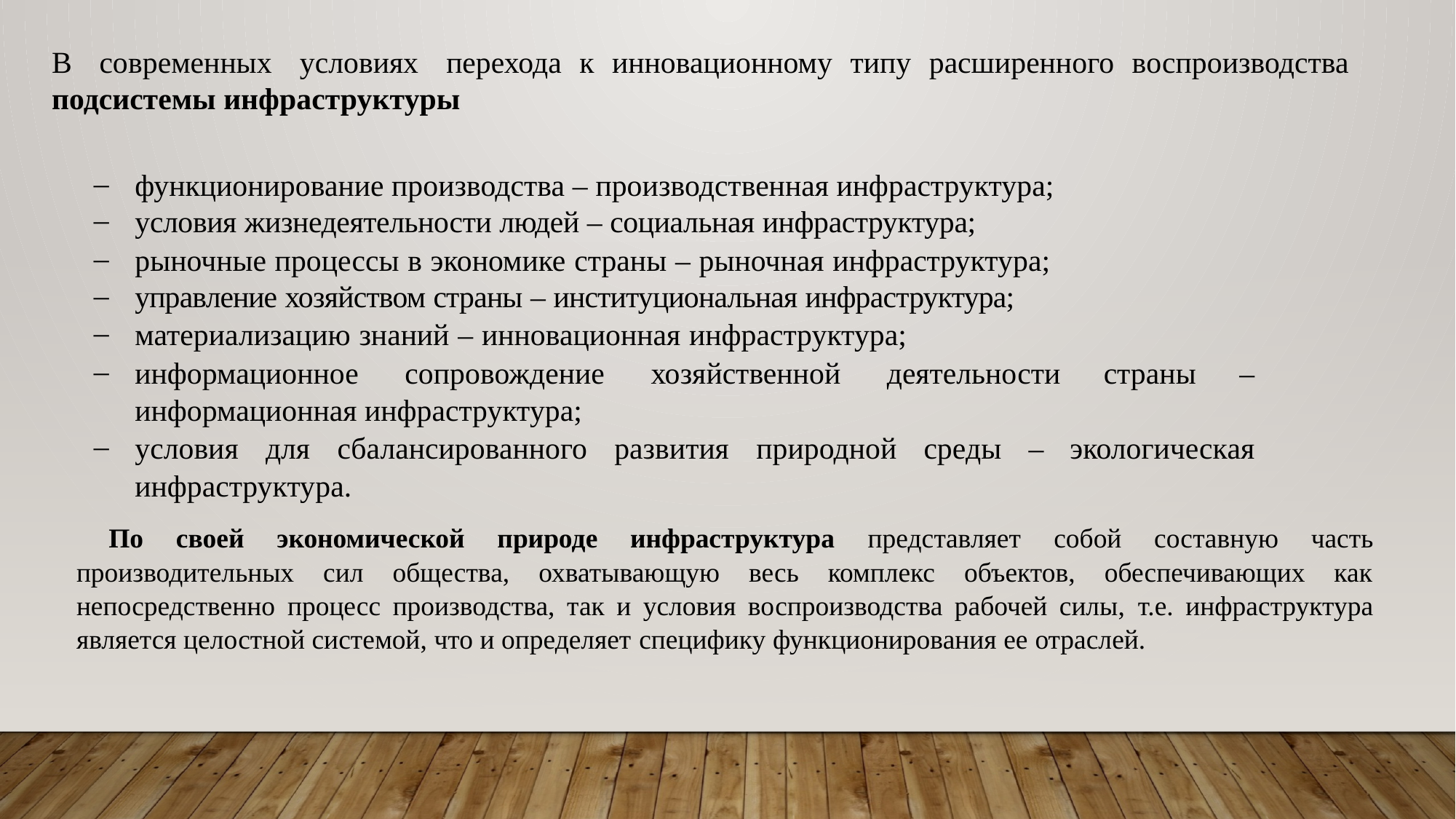

В современных условиях перехода к инновационному типу расширенного воспроизводства подсистемы инфраструктуры
функционирование производства – производственная инфраструктура;
условия жизнедеятельности людей – социальная инфраструктура;
рыночные процессы в экономике страны – рыночная инфраструктура;
управление хозяйством страны – институциональная инфраструктура;
материализацию знаний – инновационная инфраструктура;
информационное сопровождение хозяйственной деятельности страны – информационная инфраструктура;
условия для сбалансированного развития природной среды – экологическая инфраструктура.
По своей экономической природе инфраструктура представляет собой составную часть производительных сил общества, охватывающую весь комплекс объектов, обеспечивающих как непосредственно процесс производства, так и условия воспроизводства рабочей силы, т.е. инфраструктура является целостной системой, что и определяет специфику функционирования ее отраслей.